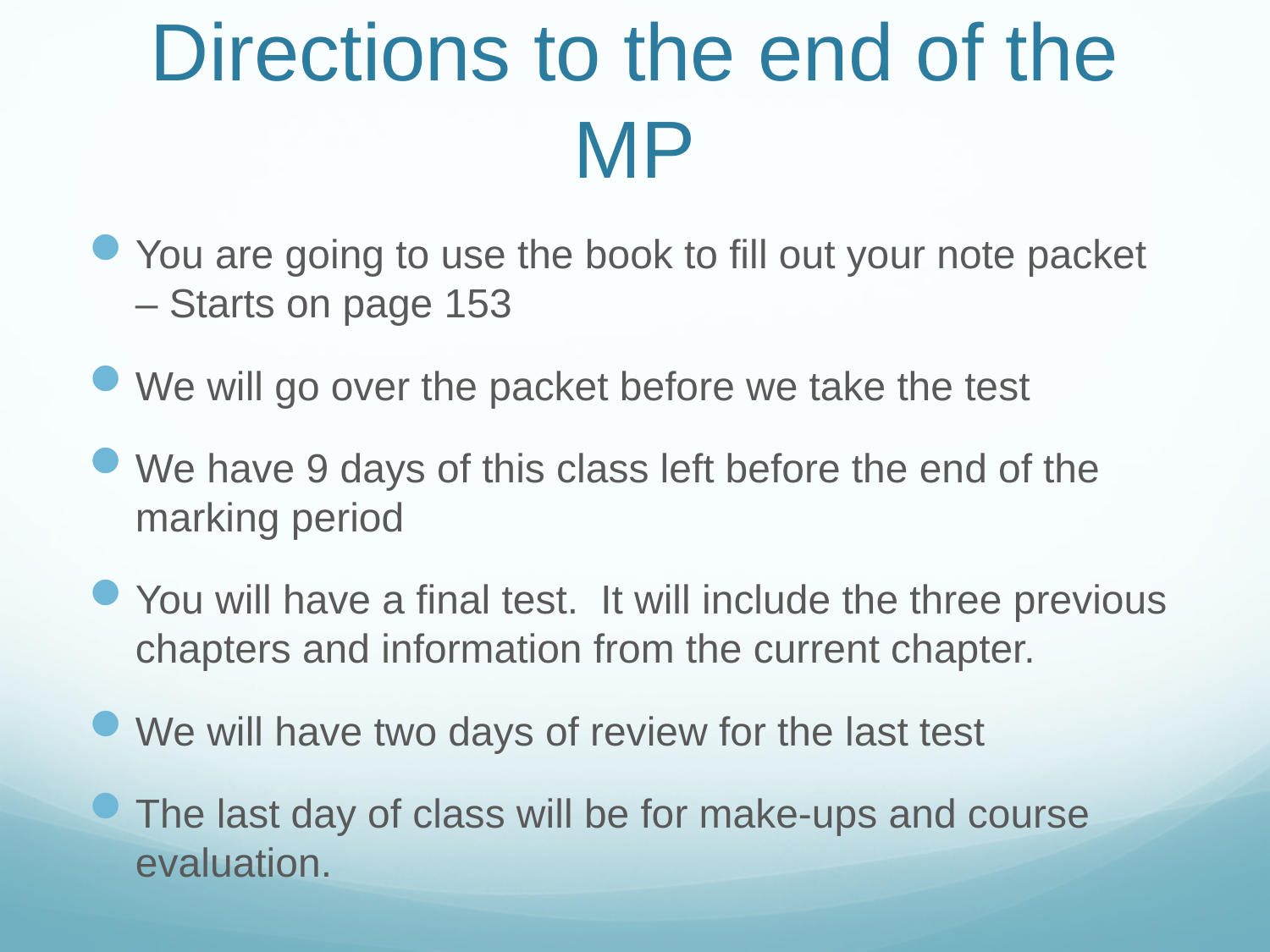

# Directions to the end of the MP
You are going to use the book to fill out your note packet – Starts on page 153
We will go over the packet before we take the test
We have 9 days of this class left before the end of the marking period
You will have a final test.  It will include the three previous chapters and information from the current chapter.
We will have two days of review for the last test
The last day of class will be for make-ups and course evaluation.